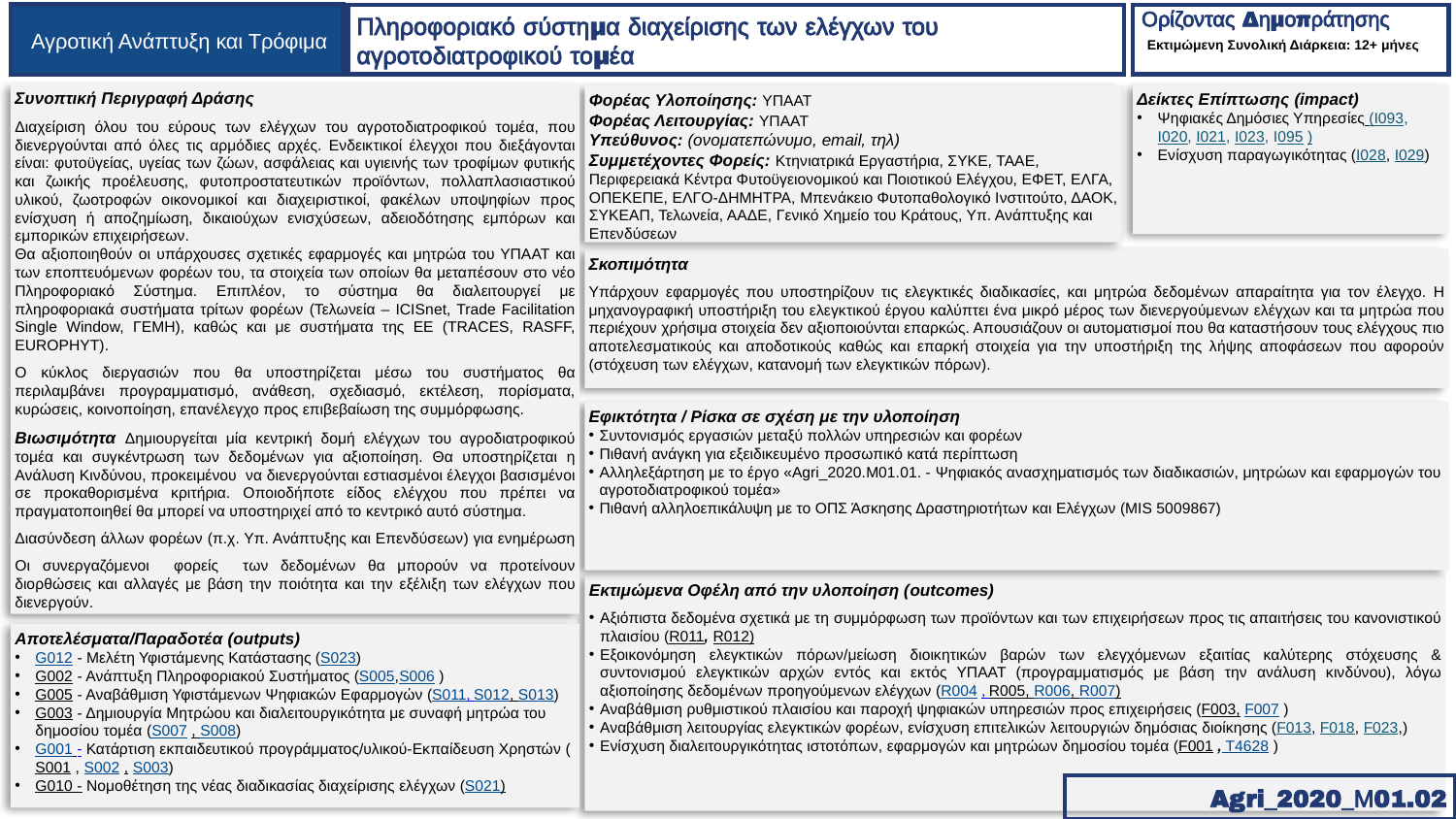

Αγροτική Ανάπτυξη και Τρόφιμα
Ορίζοντας Δημοπράτησης

Πληροφοριακό σύστημα διαχείρισης των ελέγχων του αγροτοδιατροφικού τομέα
Εκτιμώμενη Συνολική Διάρκεια: 12+ μήνες
Συνοπτική Περιγραφή Δράσης
Διαχείριση όλου του εύρους των ελέγχων του αγροτοδιατροφικού τομέα, που διενεργούνται από όλες τις αρμόδιες αρχές. Ενδεικτικοί έλεγχοι που διεξάγονται είναι: φυτοϋγείας, υγείας των ζώων, ασφάλειας και υγιεινής των τροφίμων φυτικής και ζωικής προέλευσης, φυτοπροστατευτικών προϊόντων, πολλαπλασιαστικού υλικού, ζωοτροφών οικονομικοί και διαχειριστικοί, φακέλων υποψηφίων προς ενίσχυση ή αποζημίωση, δικαιούχων ενισχύσεων, αδειοδότησης εμπόρων και εμπορικών επιχειρήσεων.
Θα αξιοποιηθούν οι υπάρχουσες σχετικές εφαρμογές και μητρώα του ΥΠΑΑΤ και των εποπτευόμενων φορέων του, τα στοιχεία των οποίων θα μεταπέσουν στο νέο Πληροφοριακό Σύστημα. Επιπλέον, το σύστημα θα διαλειτουργεί με πληροφοριακά συστήματα τρίτων φορέων (Τελωνεία – ICISnet, Trade Facilitation Single Window, ΓΕΜΗ), καθώς και με συστήματα της ΕΕ (TRACES, RASFF, EUROPHYT).
Ο κύκλος διεργασιών που θα υποστηρίζεται μέσω του συστήματος θα περιλαμβάνει προγραμματισμό, ανάθεση, σχεδιασμό, εκτέλεση, πορίσματα, κυρώσεις, κοινοποίηση, επανέλεγχο προς επιβεβαίωση της συμμόρφωσης.
Βιωσιμότητα Δημιουργείται μία κεντρική δομή ελέγχων του αγροδιατροφικού τομέα και συγκέντρωση των δεδομένων για αξιοποίηση. Θα υποστηρίζεται η Ανάλυση Κινδύνου, προκειμένου  να διενεργούνται εστιασμένοι έλεγχοι βασισμένοι σε προκαθορισμένα κριτήρια. Οποιοδήποτε είδος ελέγχου που πρέπει να πραγματοποιηθεί θα μπορεί να υποστηριχεί από το κεντρικό αυτό σύστημα.
Διασύνδεση άλλων φορέων (π.χ. Υπ. Ανάπτυξης και Επενδύσεων) για ενημέρωση
Οι συνεργαζόμενοι  φορείς  των δεδομένων θα μπορούν να προτείνουν διορθώσεις και αλλαγές με βάση την ποιότητα και την εξέλιξη των ελέγχων που διενεργούν.
Δείκτες Επίπτωσης (impact)
Ψηφιακές Δημόσιες Υπηρεσίες (I093, I020, I021, I023, I095 )
Ενίσχυση παραγωγικότητας (I028, I029)
Φορέας Υλοποίησης: ΥΠΑΑΤ
Φορέας Λειτουργίας: ΥΠΑΑΤ
Υπεύθυνος: (ονοματεπώνυμο, email, τηλ)
Συμμετέχοντες Φορείς: Κτηνιατρικά Εργαστήρια, ΣΥΚΕ, ΤΑΑΕ, Περιφερειακά Κέντρα Φυτοϋγειονομικού και Ποιοτικού Ελέγχου, ΕΦΕΤ, ΕΛΓΑ, ΟΠΕΚΕΠΕ, ΕΛΓΟ-ΔΗΜΗΤΡΑ, Μπενάκειο Φυτοπαθολογικό Ινστιτούτο, ΔΑΟΚ, ΣΥΚΕΑΠ, Τελωνεία, ΑΑΔΕ, Γενικό Χημείο του Κράτους, Υπ. Ανάπτυξης και Επενδύσεων
Σκοπιμότητα
Υπάρχουν εφαρμογές που υποστηρίζουν τις ελεγκτικές διαδικασίες, και μητρώα δεδομένων απαραίτητα για τον έλεγχο. Η μηχανογραφική υποστήριξη του ελεγκτικού έργου καλύπτει ένα μικρό μέρος των διενεργούμενων ελέγχων και τα μητρώα που περιέχουν χρήσιμα στοιχεία δεν αξιοποιούνται επαρκώς. Απουσιάζουν οι αυτοματισμοί που θα καταστήσουν τους ελέγχους πιο αποτελεσματικούς και αποδοτικούς καθώς και επαρκή στοιχεία για την υποστήριξη της λήψης αποφάσεων που αφορούν (στόχευση των ελέγχων, κατανομή των ελεγκτικών πόρων).
Εφικτότητα / Ρίσκα σε σχέση με την υλοποίηση
Συντονισμός εργασιών μεταξύ πολλών υπηρεσιών και φορέων
Πιθανή ανάγκη για εξειδικευμένο προσωπικό κατά περίπτωση
Αλληλεξάρτηση με το έργο «Agri_2020.M01.01. - Ψηφιακός ανασχηματισμός των διαδικασιών, μητρώων και εφαρμογών του αγροτοδιατροφικού τομέα»
Πιθανή αλληλοεπικάλυψη με το ΟΠΣ Άσκησης Δραστηριοτήτων και Ελέγχων (MIS 5009867)
Εκτιμώμενα Οφέλη από την υλοποίηση (outcomes)
Aξιόπιστα δεδομένα σχετικά με τη συμμόρφωση των προϊόντων και των επιχειρήσεων προς τις απαιτήσεις του κανονιστικού πλαισίου (R011, R012)
Εξοικονόμηση ελεγκτικών πόρων/μείωση διοικητικών βαρών των ελεγχόμενων εξαιτίας καλύτερης στόχευσης & συντονισμού ελεγκτικών αρχών εντός και εκτός ΥΠΑΑΤ (προγραμματισμός με βάση την ανάλυση κινδύνου), λόγω αξιοποίησης δεδομένων προηγούμενων ελέγχων (R004 , R005, R006, R007)
Αναβάθμιση ρυθμιστικού πλαισίου και παροχή ψηφιακών υπηρεσιών προς επιχειρήσεις (F003, F007 )
Αναβάθμιση λειτουργίας ελεγκτικών φορέων, ενίσχυση επιτελικών λειτουργιών δημόσιας διοίκησης (F013, F018, F023,)
Ενίσχυση διαλειτουργικότητας ιστοτόπων, εφαρμογών και μητρώων δημοσίου τομέα (F001 , T4628 )
Αποτελέσματα/Παραδοτέα (outputs)
G012 - Μελέτη Υφιστάμενης Κατάστασης (S023)
G002 - Ανάπτυξη Πληροφοριακού Συστήματος (S005,S006 )
G005 - Αναβάθμιση Υφιστάμενων Ψηφιακών Εφαρμογών (S011, S012, S013)
G003 - Δημιουργία Μητρώου και διαλειτουργικότητα με συναφή μητρώα του δημοσίου τομέα (S007 , S008)
G001 - Κατάρτιση εκπαιδευτικού προγράμματος/υλικού-Εκπαίδευση Χρηστών (S001 , S002 , S003)
G010 - Νομοθέτηση της νέας διαδικασίας διαχείρισης ελέγχων (S021)

Agri_2020_Μ01.02